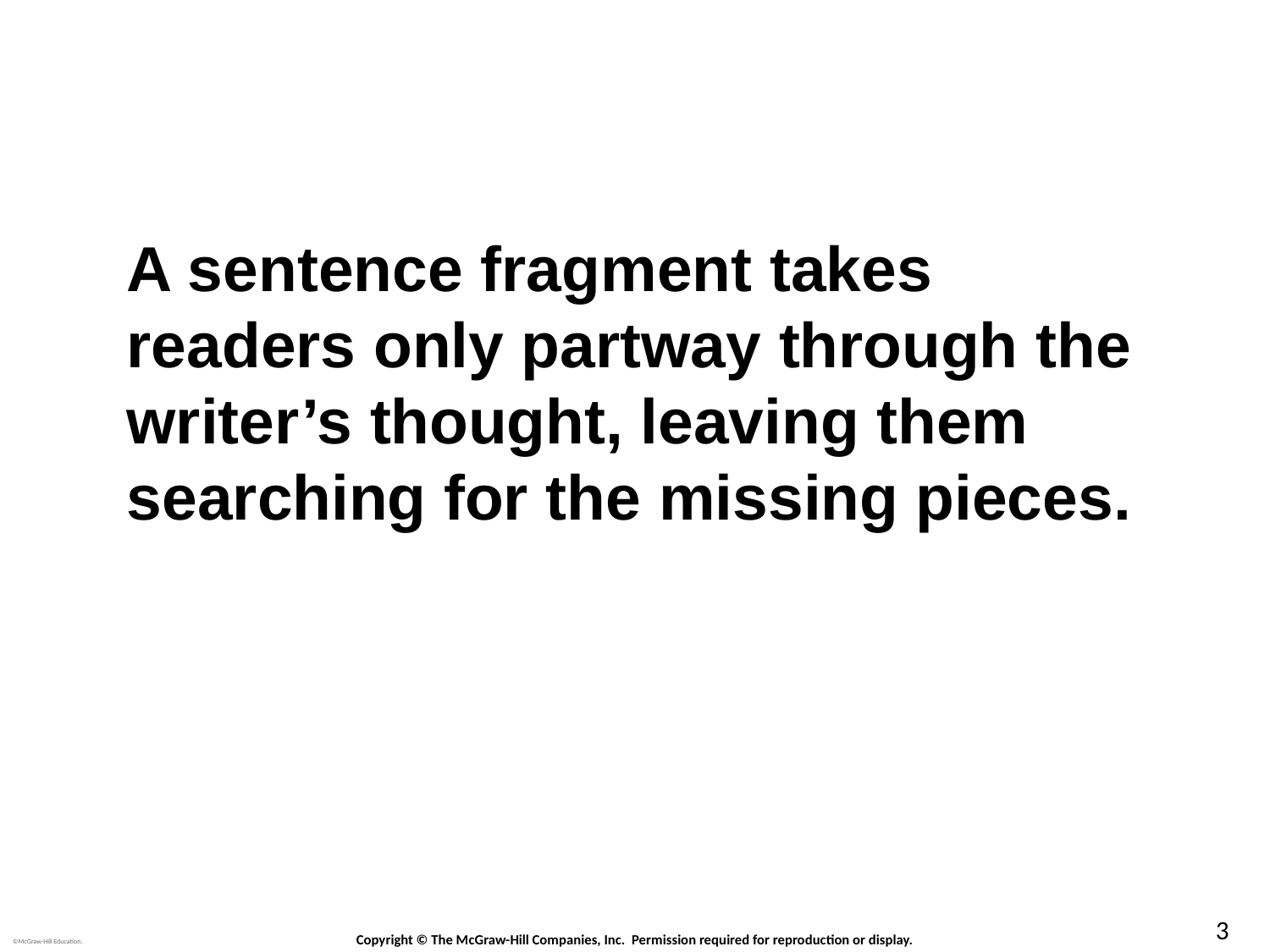

# A sentence fragment takes readers only partway through the writer’s thought, leaving them searching for the missing pieces.